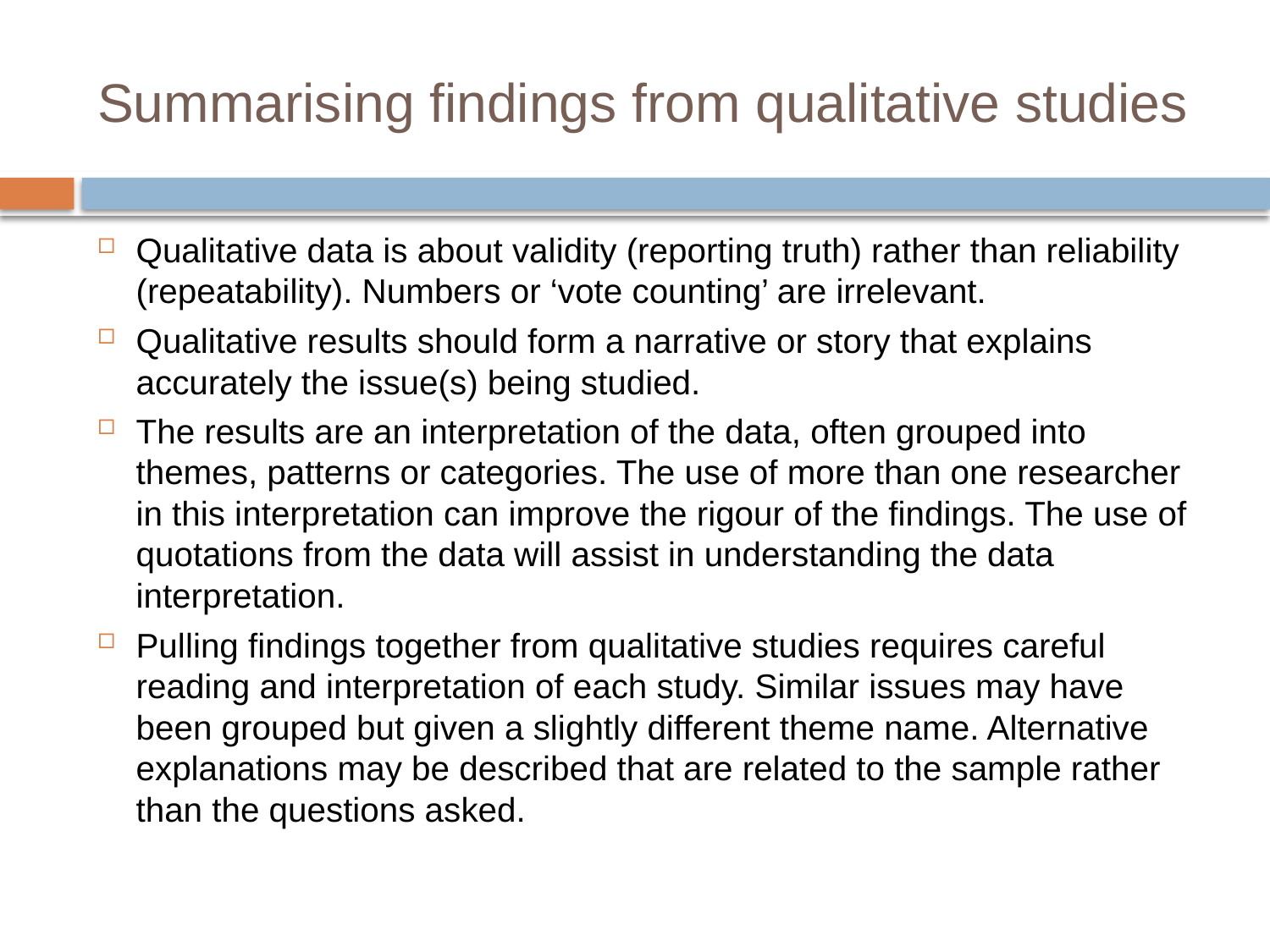

# Summarising findings from qualitative studies
Qualitative data is about validity (reporting truth) rather than reliability (repeatability). Numbers or ‘vote counting’ are irrelevant.
Qualitative results should form a narrative or story that explains accurately the issue(s) being studied.
The results are an interpretation of the data, often grouped into themes, patterns or categories. The use of more than one researcher in this interpretation can improve the rigour of the findings. The use of quotations from the data will assist in understanding the data interpretation.
Pulling findings together from qualitative studies requires careful reading and interpretation of each study. Similar issues may have been grouped but given a slightly different theme name. Alternative explanations may be described that are related to the sample rather than the questions asked.